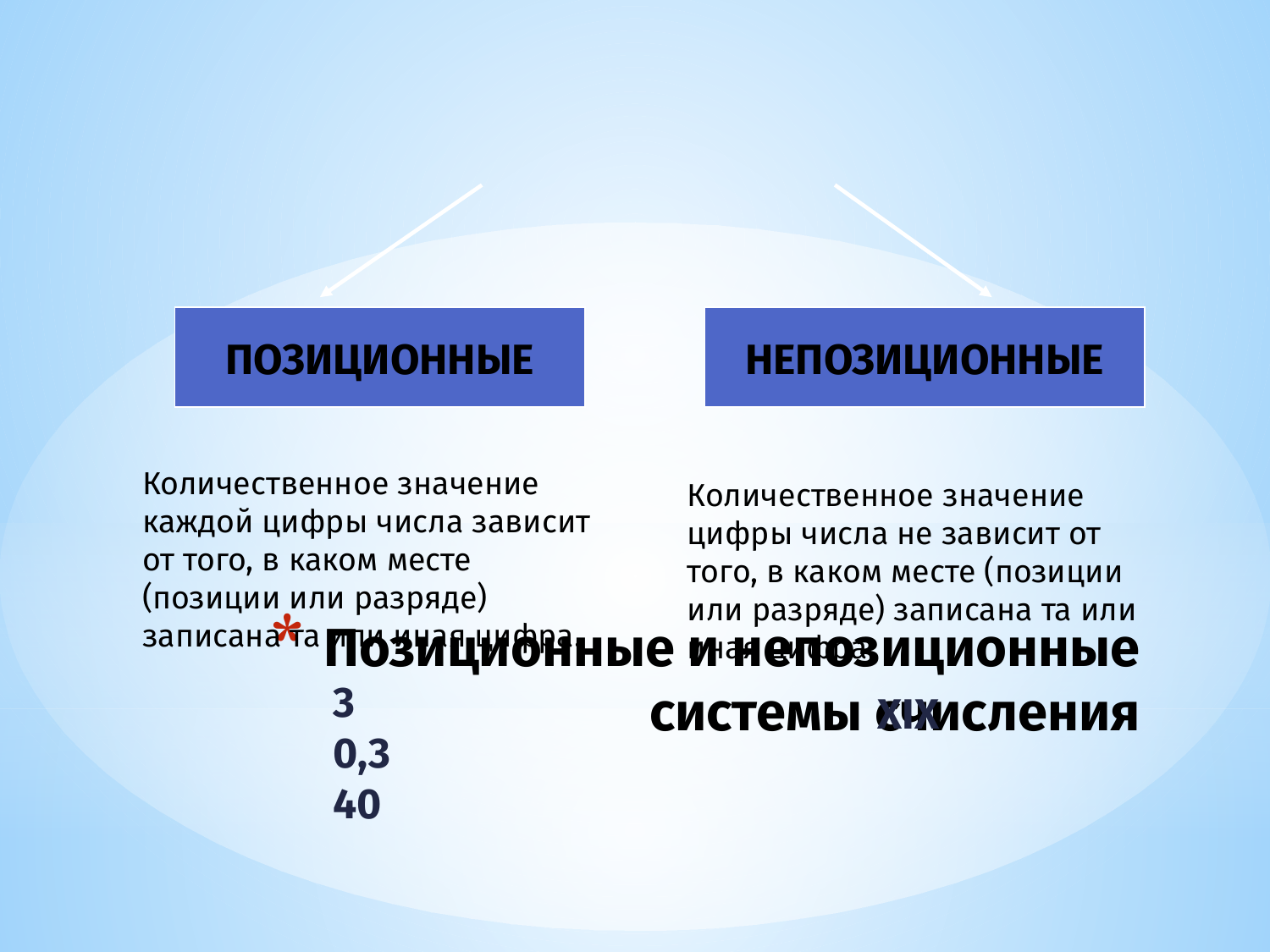

ПОЗИЦИОННЫЕ
НЕПОЗИЦИОННЫЕ

Количественное значение каждой цифры числа зависит от того, в каком месте (позиции или разряде) записана та или иная цифра.
3
0,3
40
Количественное значение цифры числа не зависит от того, в каком месте (позиции или разряде) записана та или иная цифра.
XIX
# Позиционные и непозиционные системы счисления